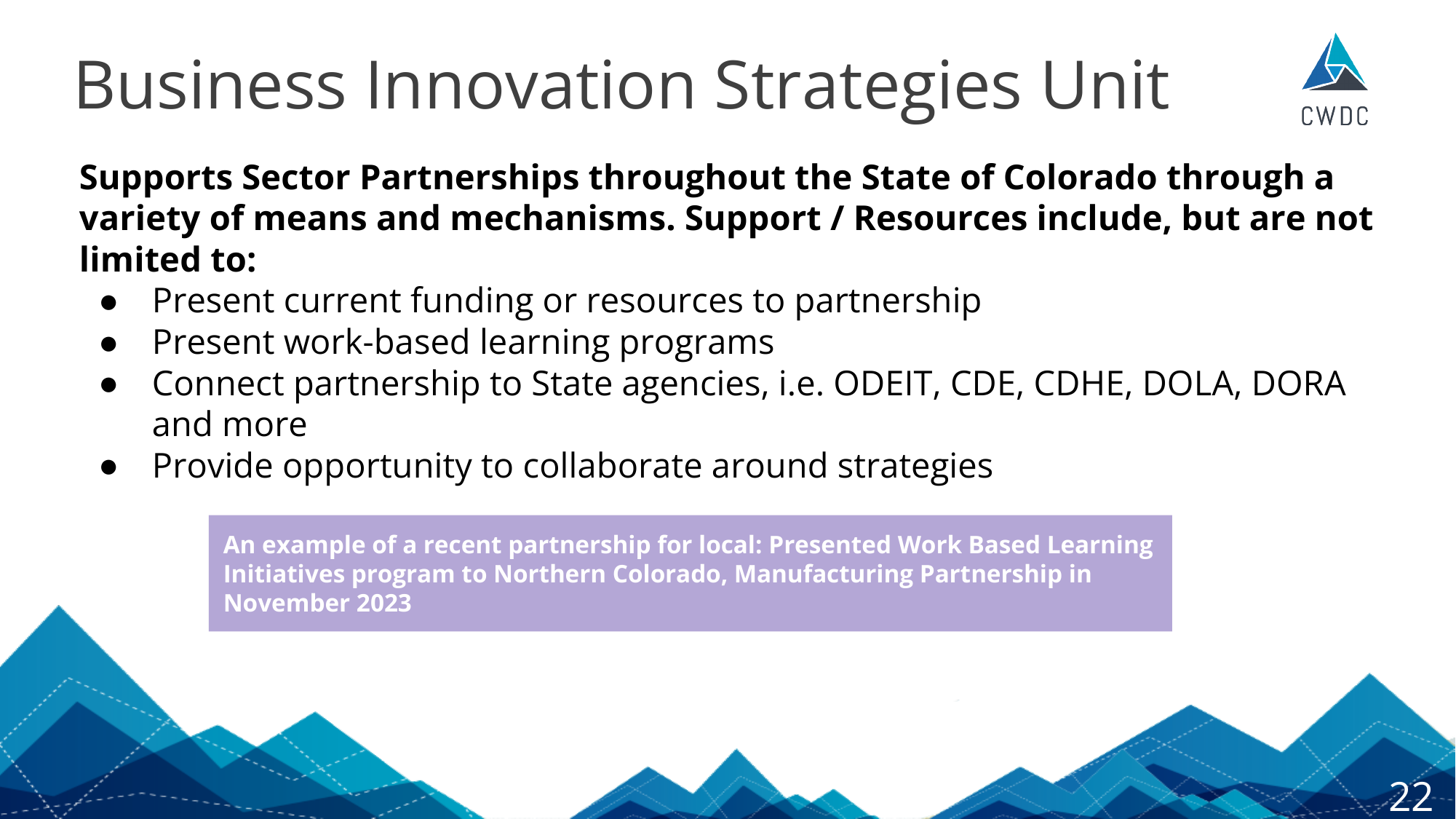

# Business Innovation Strategies Unit
Supports Sector Partnerships throughout the State of Colorado through a variety of means and mechanisms. Support / Resources include, but are not limited to:
Present current funding or resources to partnership
Present work-based learning programs
Connect partnership to State agencies, i.e. ODEIT, CDE, CDHE, DOLA, DORA and more
Provide opportunity to collaborate around strategies

An example of a recent partnership for local: Presented Work Based Learning Initiatives program to Northern Colorado, Manufacturing Partnership in November 2023
22